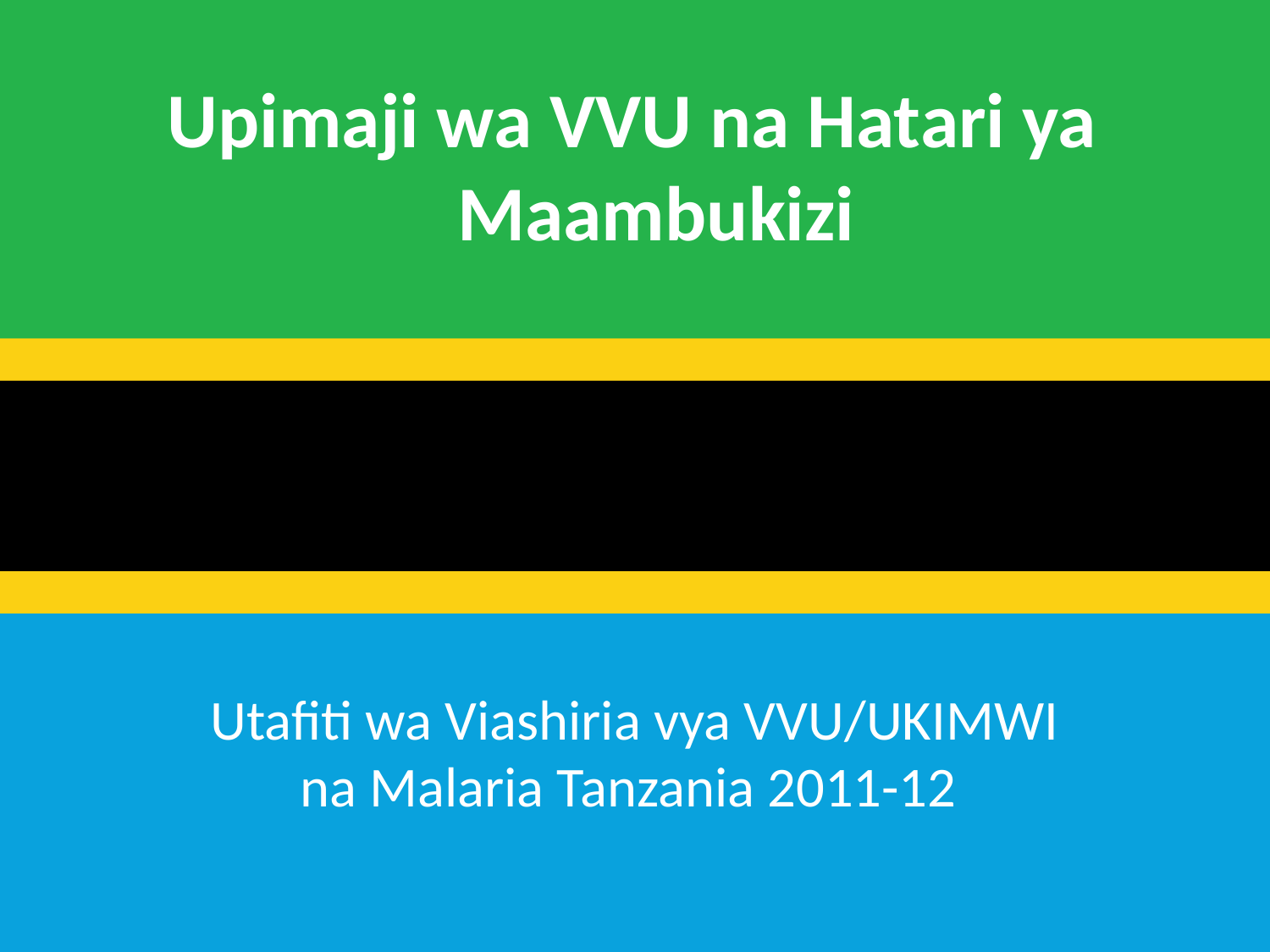

Upimaji wa VVU na Hatari ya Maambukizi
Utafiti wa Viashiria vya VVU/UKIMWI na Malaria Tanzania 2011-12